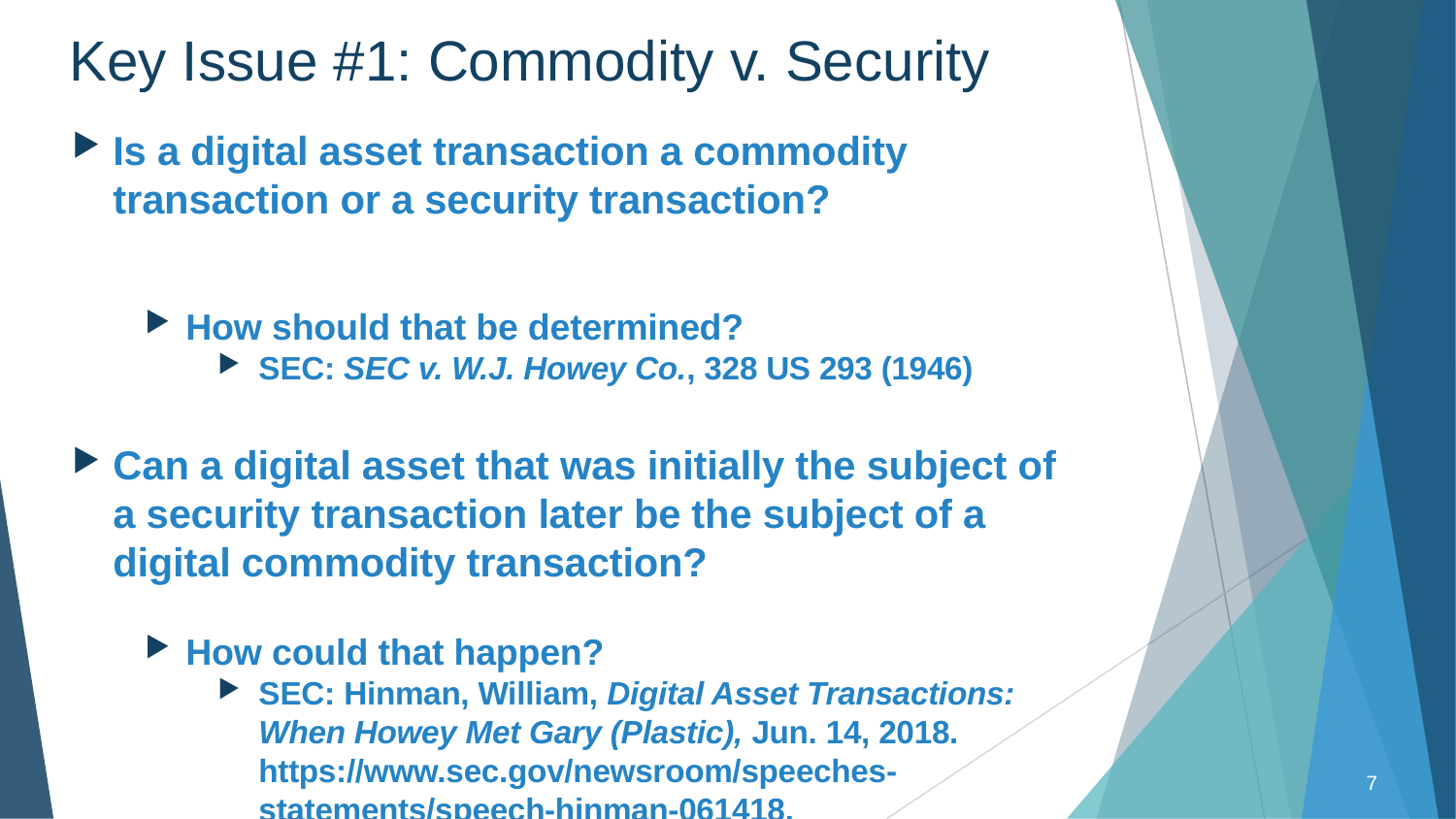

# Key Issue #1: Commodity v. Security
Is a digital asset transaction a commodity transaction or a security transaction?

How should that be determined?
SEC: SEC v. W.J. Howey Co., 328 US 293 (1946)

Can a digital asset that was initially the subject of a security transaction later be the subject of a digital commodity transaction?

How could that happen?
SEC: Hinman, William, Digital Asset Transactions: When Howey Met Gary (Plastic), Jun. 14, 2018. https://www.sec.gov/newsroom/speeches-statements/speech-hinman-061418.
7